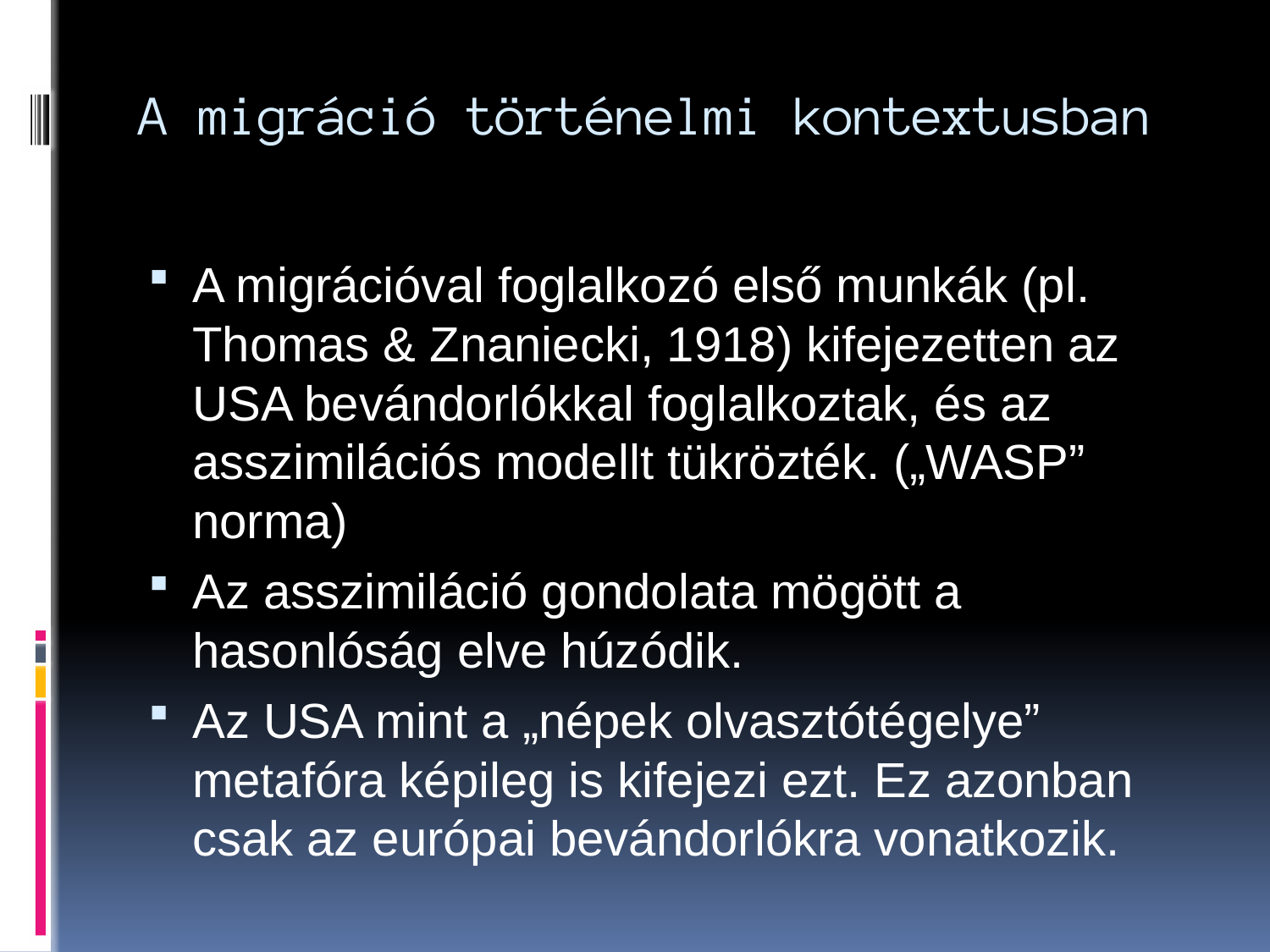

# A migráció történelmi kontextusban
A migrációval foglalkozó első munkák (pl. Thomas & Znaniecki, 1918) kifejezetten az USA bevándorlókkal foglalkoztak, és az asszimilációs modellt tükrözték. („WASP” norma)
Az asszimiláció gondolata mögött a hasonlóság elve húzódik.
Az USA mint a „népek olvasztótégelye” metafóra képileg is kifejezi ezt. Ez azonban csak az európai bevándorlókra vonatkozik.